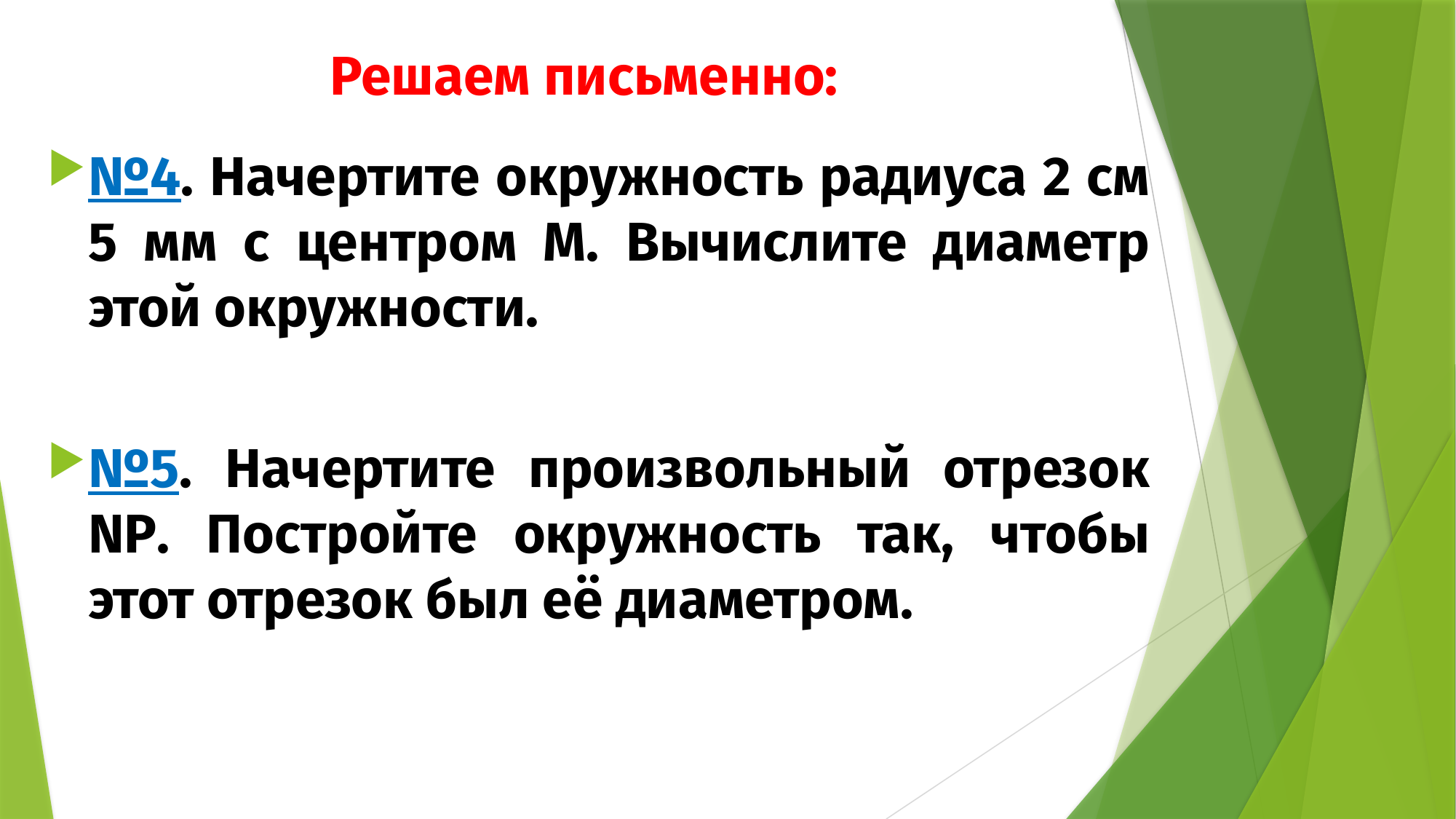

# Решаем письменно:
№4. Начертите окружность радиуса 2 см 5 мм с центром М. Вычислите диаметр этой окружности.

№5. Начертите произвольный отрезок NP. Постройте окружность так, чтобы этот отрезок был её диаметром.